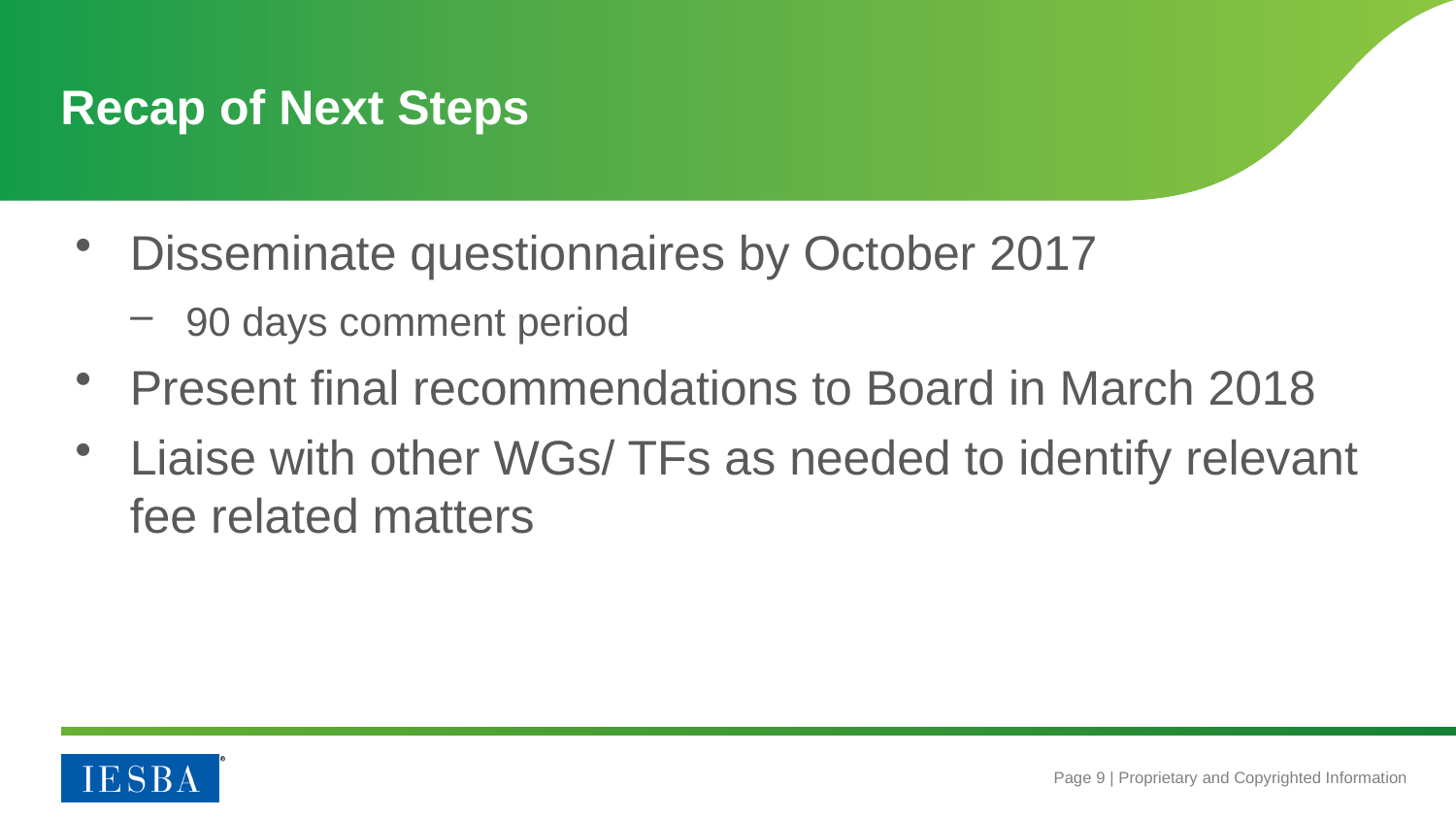

# Recap of Next Steps
Disseminate questionnaires by October 2017
90 days comment period
Present final recommendations to Board in March 2018
Liaise with other WGs/ TFs as needed to identify relevant fee related matters